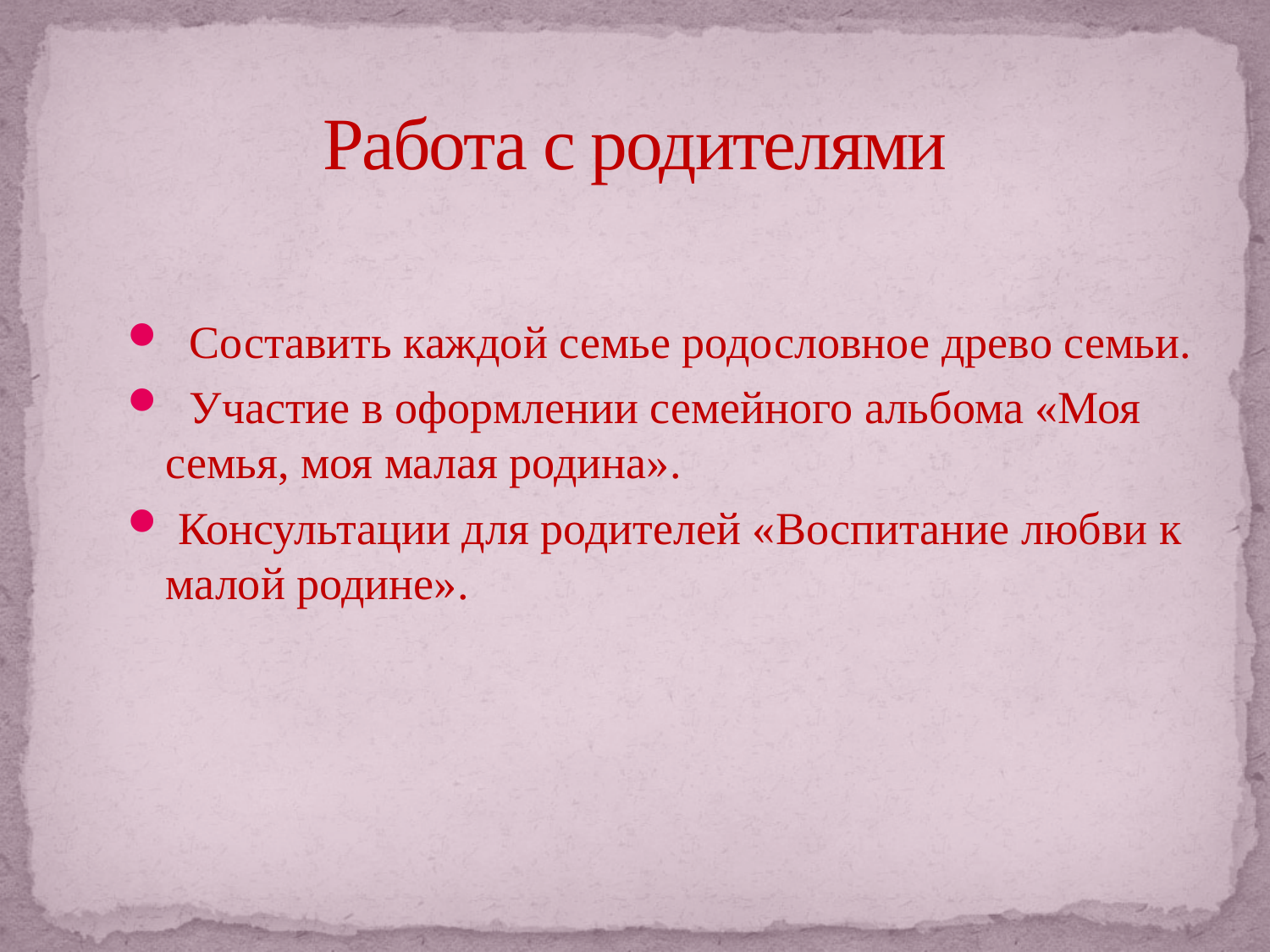

# Работа с родителями
  Составить каждой семье родословное древо семьи.
  Участие в оформлении семейного альбома «Моя семья, моя малая родина».
 Консультации для родителей «Воспитание любви к малой родине».